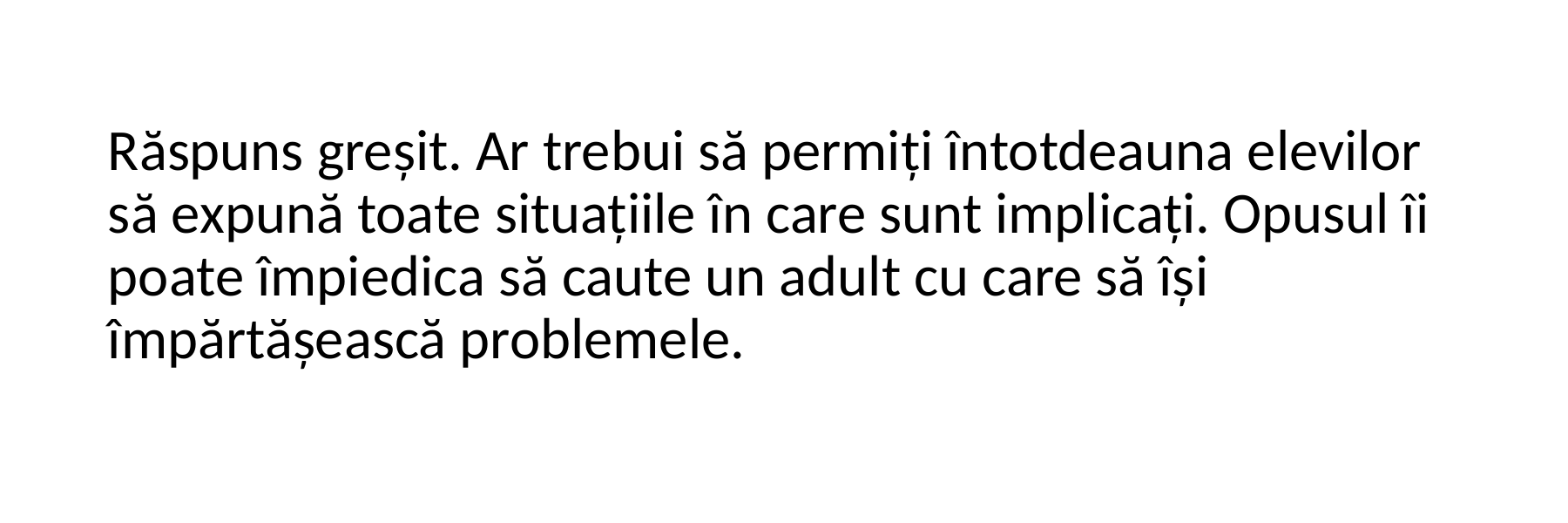

Răspuns greșit. Ar trebui să permiți întotdeauna elevilor să expună toate situațiile în care sunt implicați. Opusul îi poate împiedica să caute un adult cu care să își împărtășească problemele.